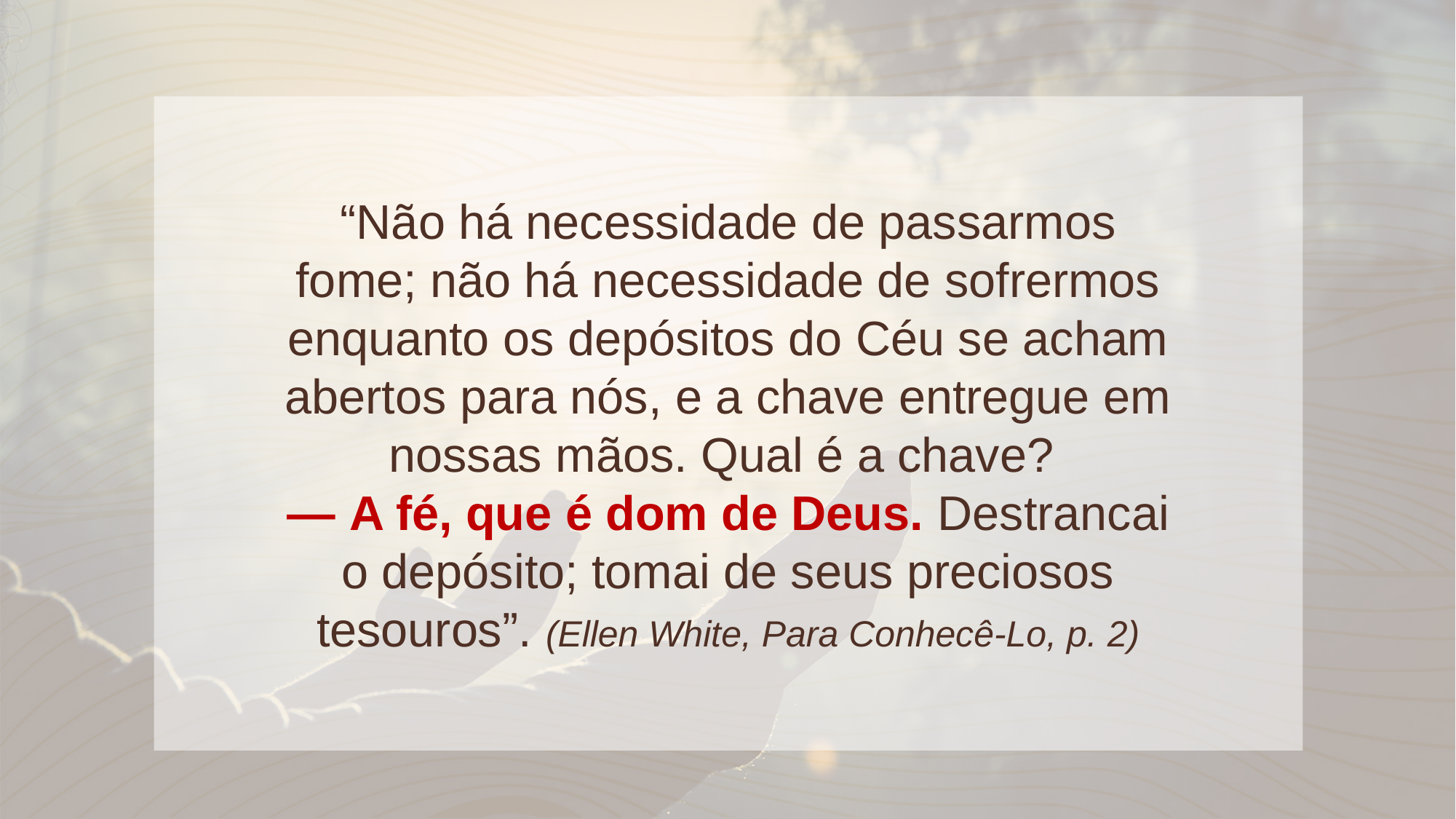

“Não há necessidade de passarmos fome; não há necessidade de sofrermos enquanto os depósitos do Céu se acham abertos para nós, e a chave entregue em nossas mãos. Qual é a chave?
— A fé, que é dom de Deus. Destrancai o depósito; tomai de seus preciosos tesouros”. (Ellen White, Para Conhecê-Lo, p. 2)